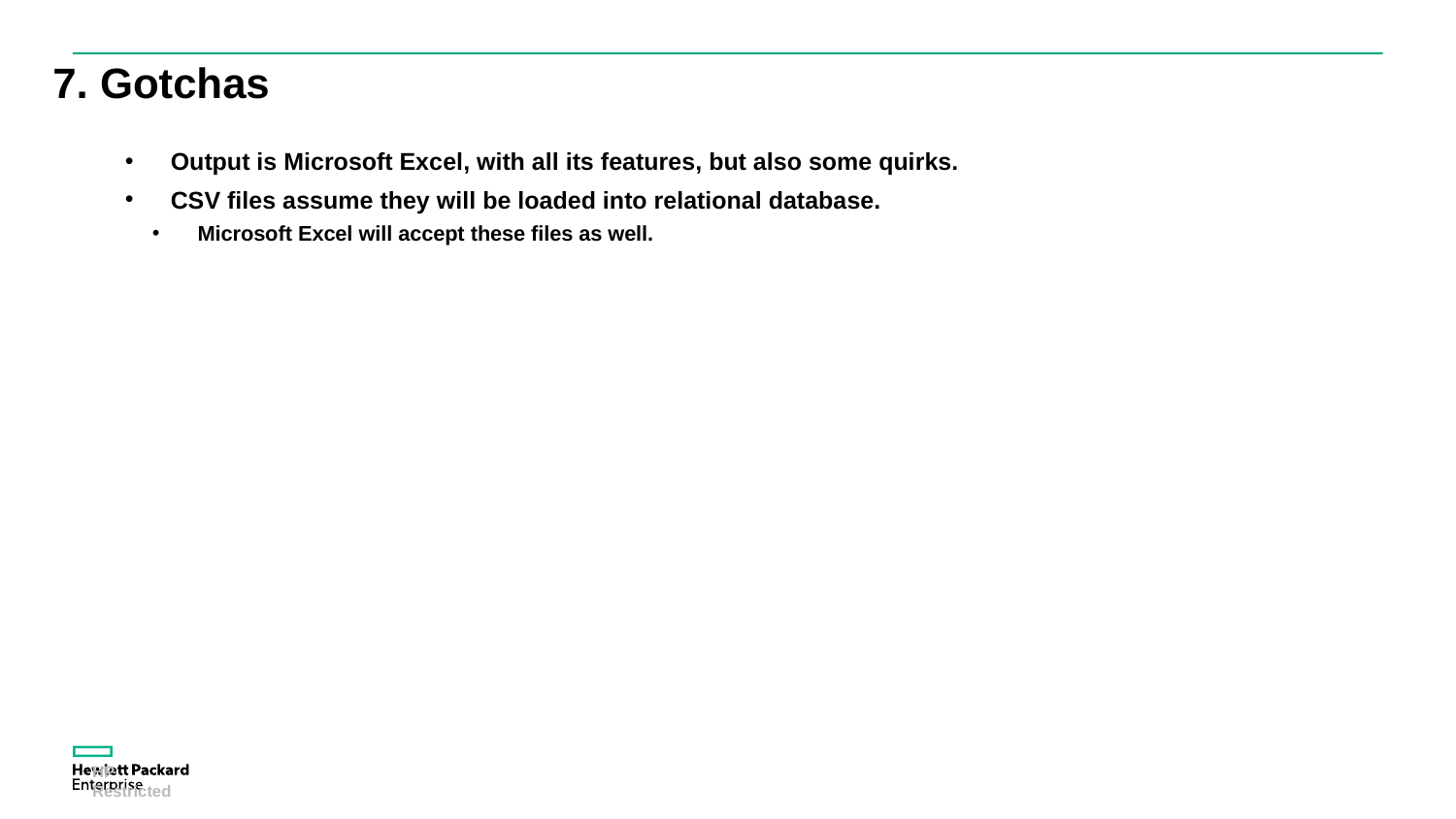

# 7. Gotchas
Output is Microsoft Excel, with all its features, but also some quirks.
CSV files assume they will be loaded into relational database.
Microsoft Excel will accept these files as well.